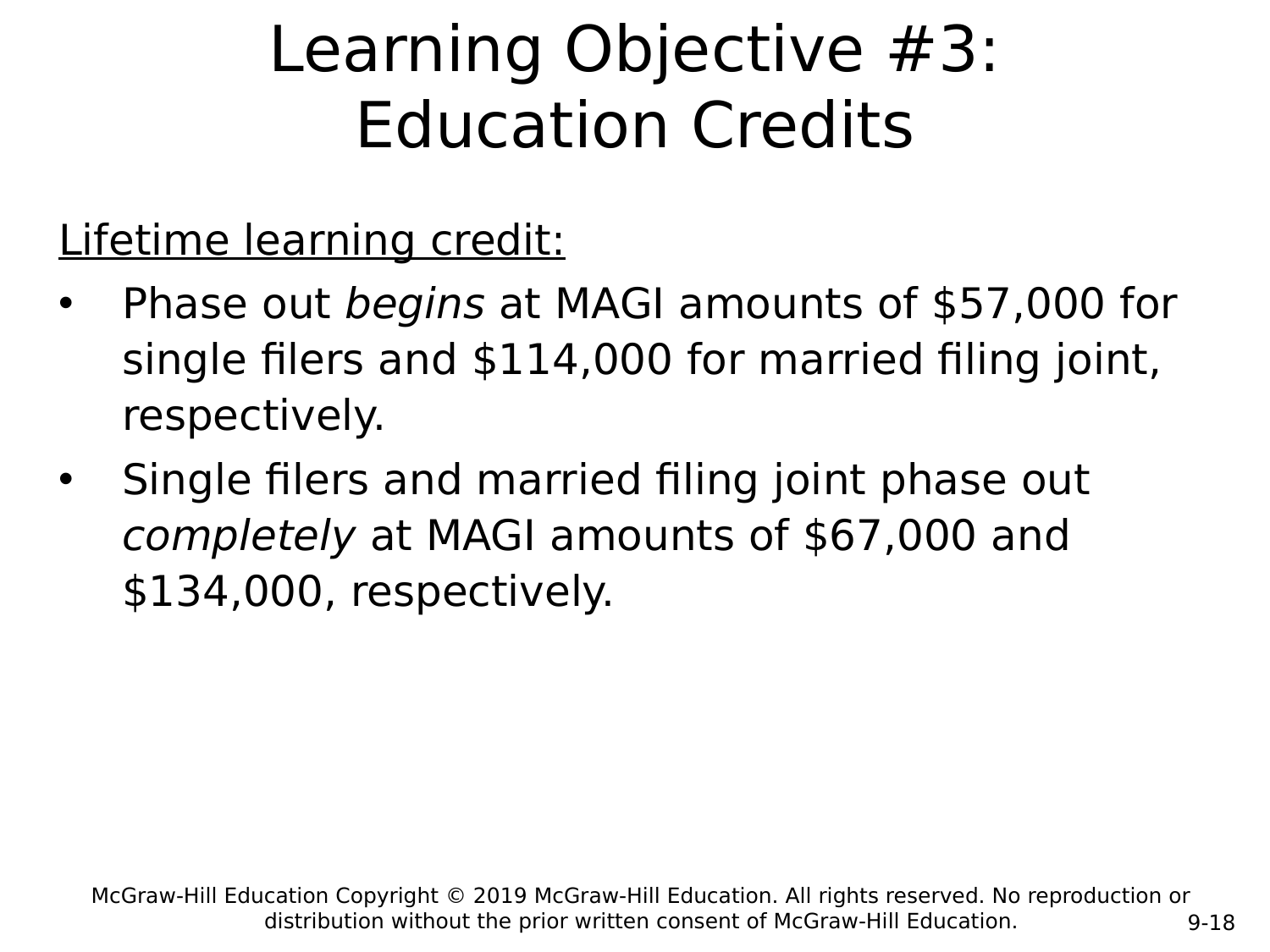

# Learning Objective #3: Education Credits
Lifetime learning credit:
Phase out begins at MAGI amounts of $57,000 for single filers and $114,000 for married filing joint, respectively.
Single filers and married filing joint phase out completely at MAGI amounts of $67,000 and $134,000, respectively.
McGraw-Hill Education Copyright © 2019 McGraw-Hill Education. All rights reserved. No reproduction or distribution without the prior written consent of McGraw-Hill Education.
9-18